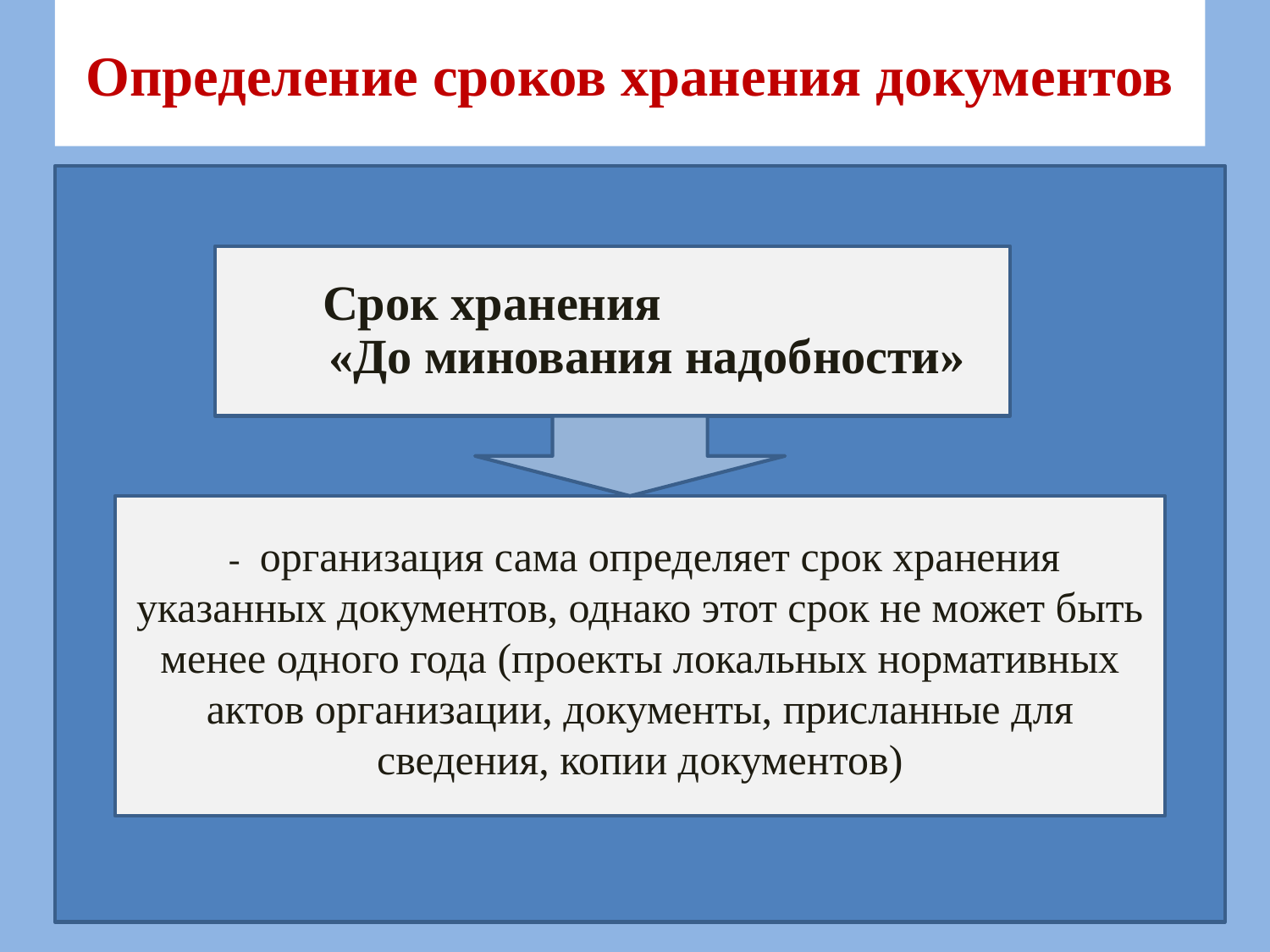

# Определение сроков хранения документов

   Срок хранения                         «До минования надобности»

 -  организация сама определяет срок хранения указанных документов, однако этот срок не может быть менее одного года (проекты локальных нормативных актов организации, документы, присланные для сведения, копии документов)